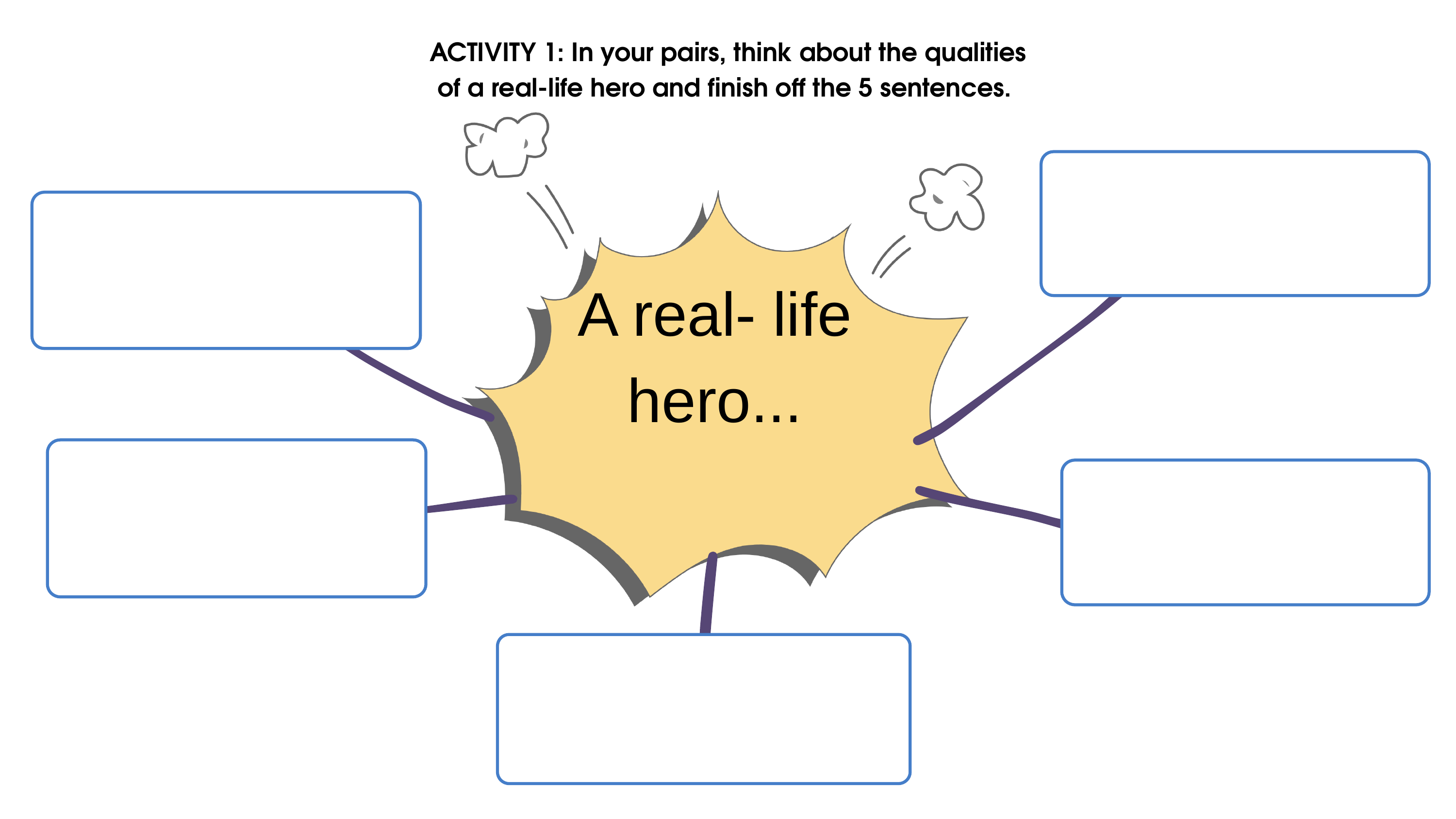

ACTIVITY 1: In your pairs, think about the qualities of a real-life hero and finish off the 5 sentences.

A real- life hero...